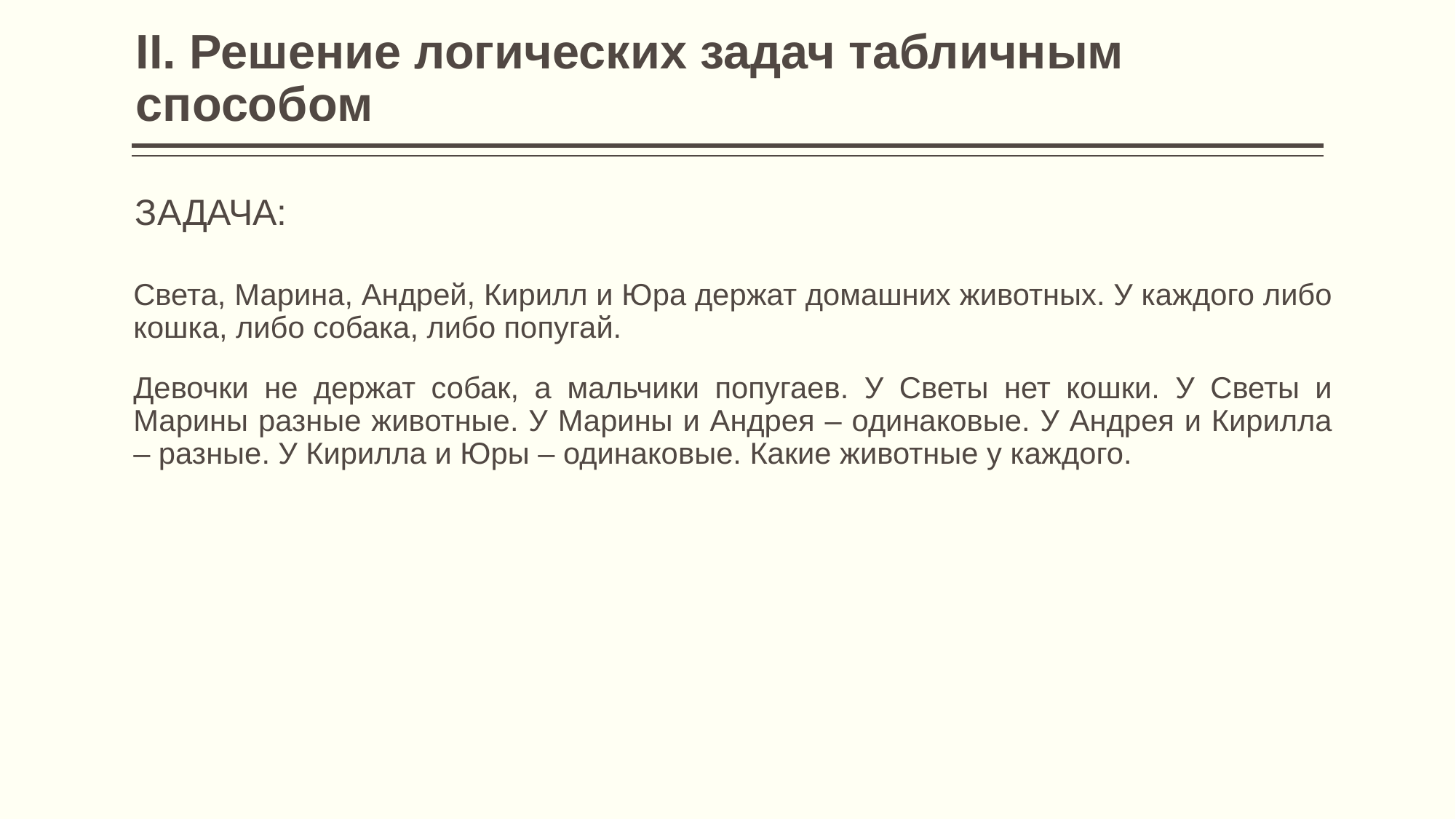

# II. Решение логических задач табличным способом
задача:
Света, Марина, Андрей, Кирилл и Юра держат домашних животных. У каждого либо кошка, либо собака, либо попугай.
Девочки не держат собак, а мальчики попугаев. У Светы нет кошки. У Светы и Марины разные животные. У Марины и Андрея – одинаковые. У Андрея и Кирилла – разные. У Кирилла и Юры – одинаковые. Какие животные у каждого.